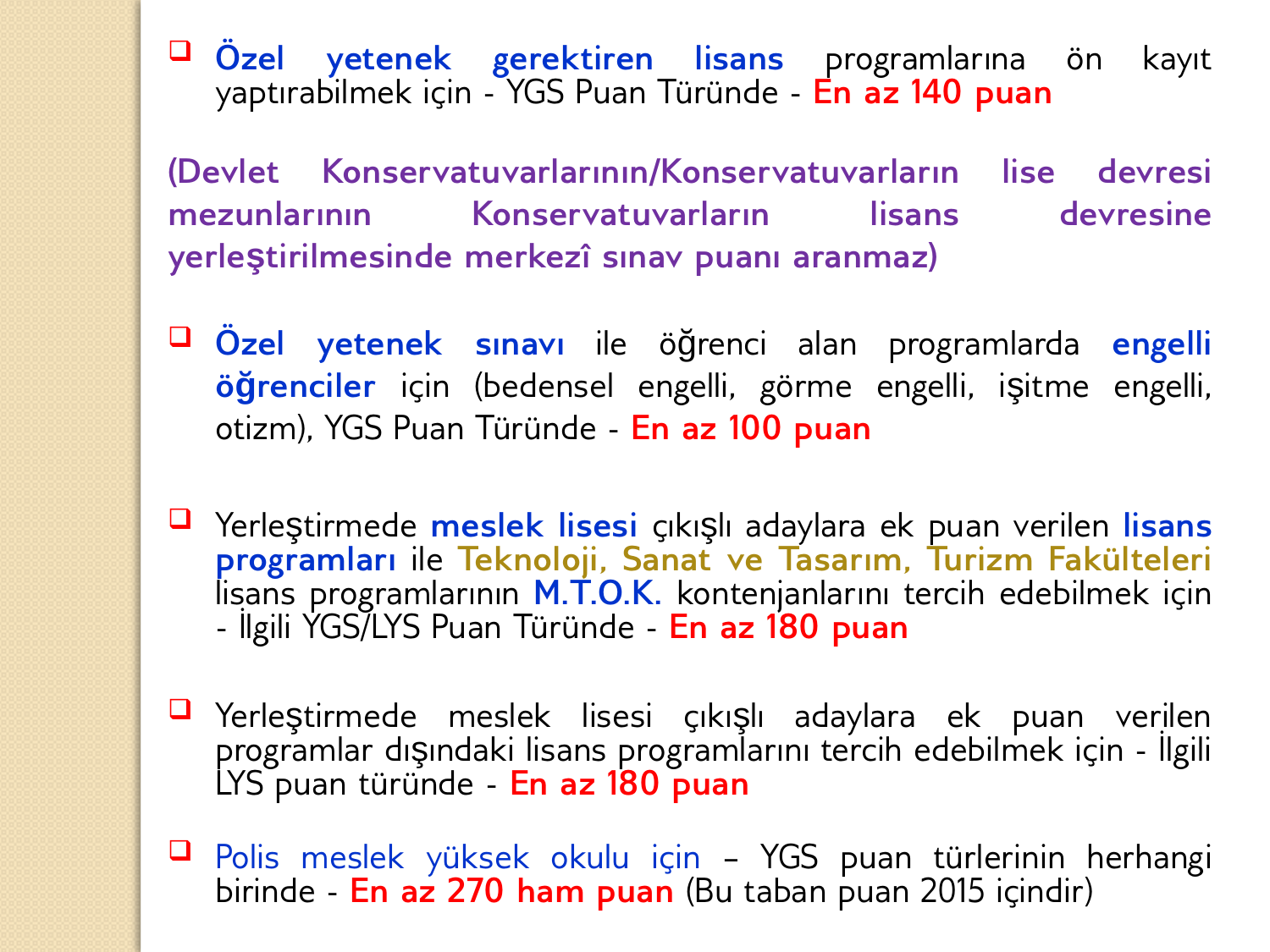

Özel yetenek gerektiren lisans programlarına ön kayıt yaptırabilmek için - YGS Puan Türünde - En az 140 puan

(Devlet Konservatuvarlarının/Konservatuvarların lise devresi mezunlarının Konservatuvarların lisans devresine yerleştirilmesinde merkezî sınav puanı aranmaz)

Özel yetenek sınavı ile öğrenci alan programlarda engelli öğrenciler için (bedensel engelli, görme engelli, işitme engelli, otizm), YGS Puan Türünde - En az 100 puan

Yerleştirmede meslek lisesi çıkışlı adaylara ek puan verilen lisans programları ile Teknoloji, Sanat ve Tasarım, Turizm Fakülteleri lisans programlarının M.T.O.K. kontenjanlarını tercih edebilmek için - İlgili YGS/LYS Puan Türünde - En az 180 puan

Yerleştirmede meslek lisesi çıkışlı adaylara ek puan verilen programlar dışındaki lisans programlarını tercih edebilmek için - İlgili LYS puan türünde - En az 180 puan

Polis meslek yüksek okulu için – YGS puan türlerinin herhangi birinde - En az 270 ham puan (Bu taban puan 2015 içindir)